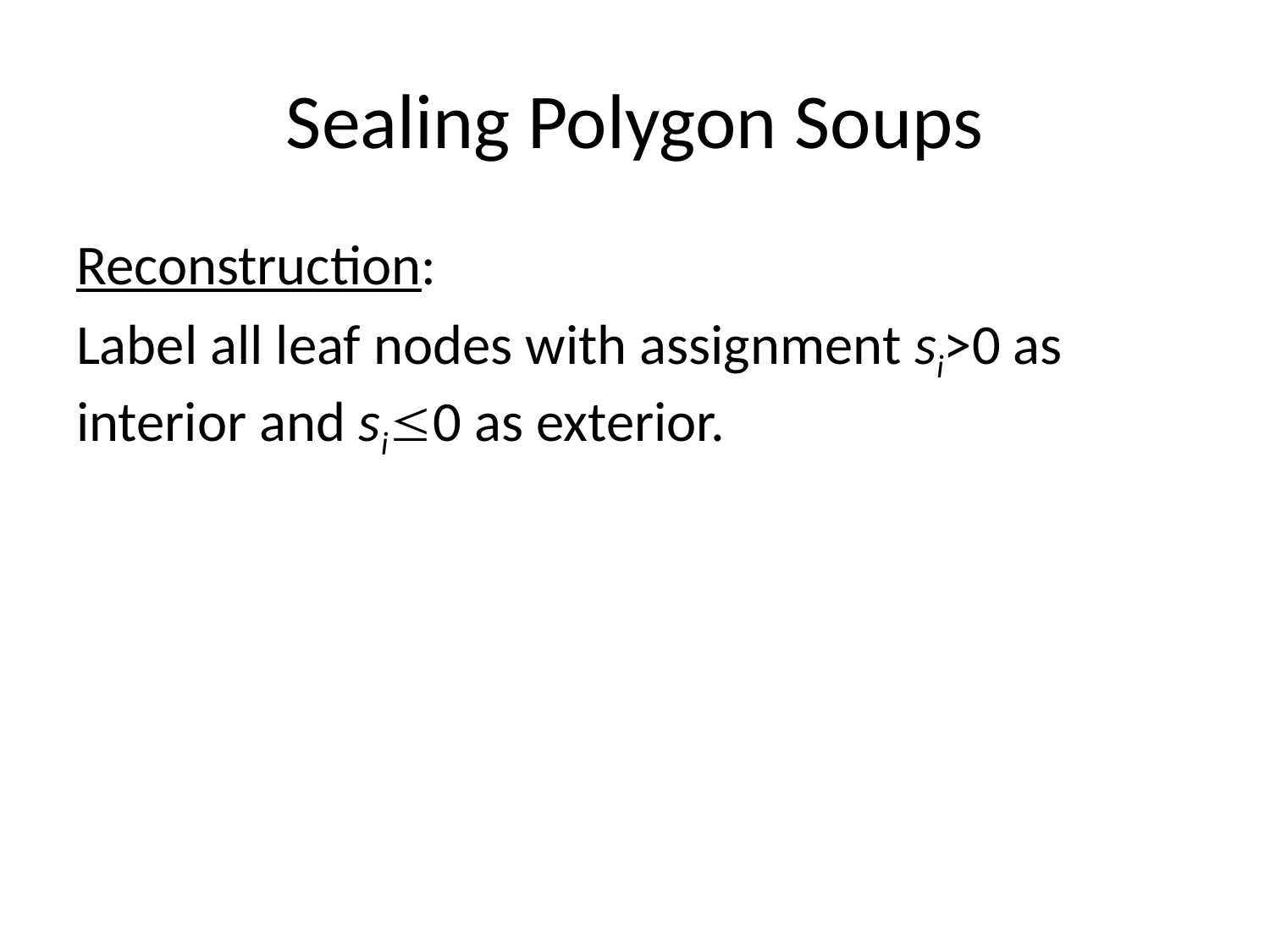

# Sealing Polygon Soups
Reconstruction:
Label all leaf nodes with assignment si>0 as interior and si≤0 as exterior.